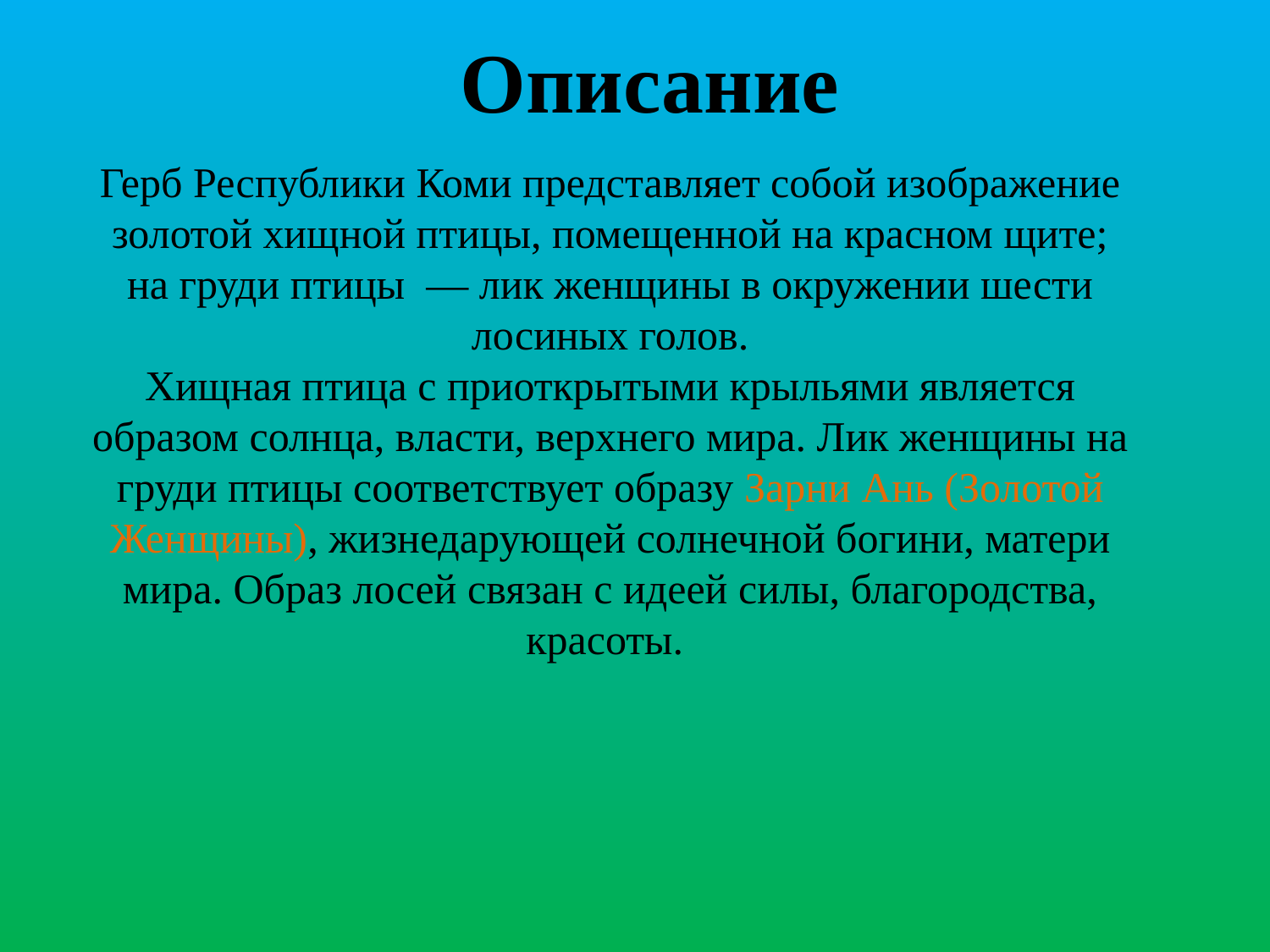

# Описание
Герб Республики Коми представляет собой изображение золотой хищной птицы, помещенной на красном щите; на груди птицы  — лик женщины в окружении шести лосиных голов.
Хищная птица с приоткрытыми крыльями является образом солнца, власти, верхнего мира. Лик женщины на груди птицы соответствует образу Зарни Ань (Золотой Женщины), жизнедарующей солнечной богини, матери мира. Образ лосей связан с идеей силы, благородства, красоты.